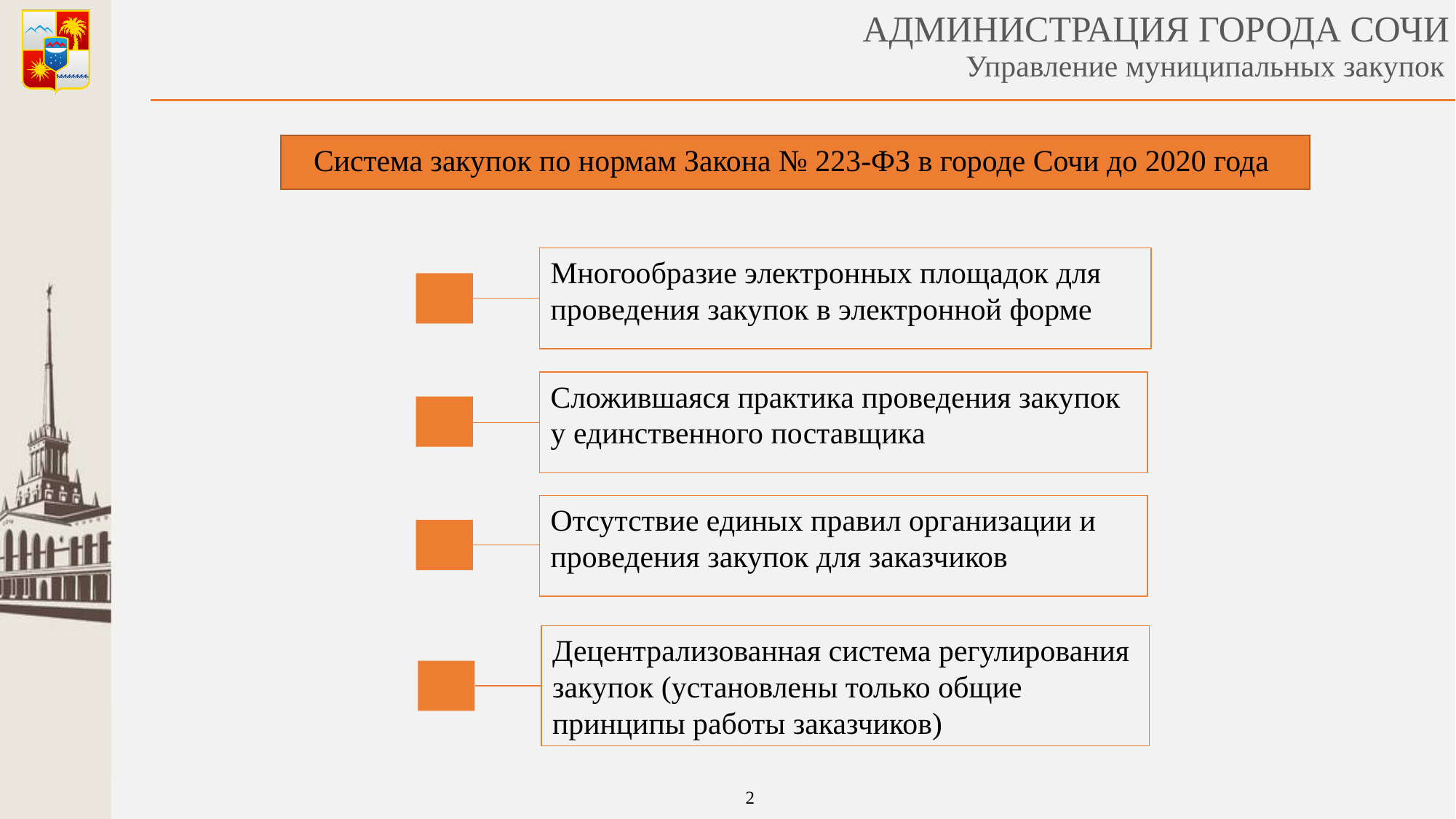

Система закупок по нормам Закона № 223-ФЗ в городе Сочи до 2020 года

Многообразие электронных площадок для проведения закупок в электронной форме

Сложившаяся практика проведения закупок у единственного поставщика

Отсутствие единых правил организации и проведения закупок для заказчиков

Децентрализованная система регулирования закупок (установлены только общие принципы работы заказчиков)

2